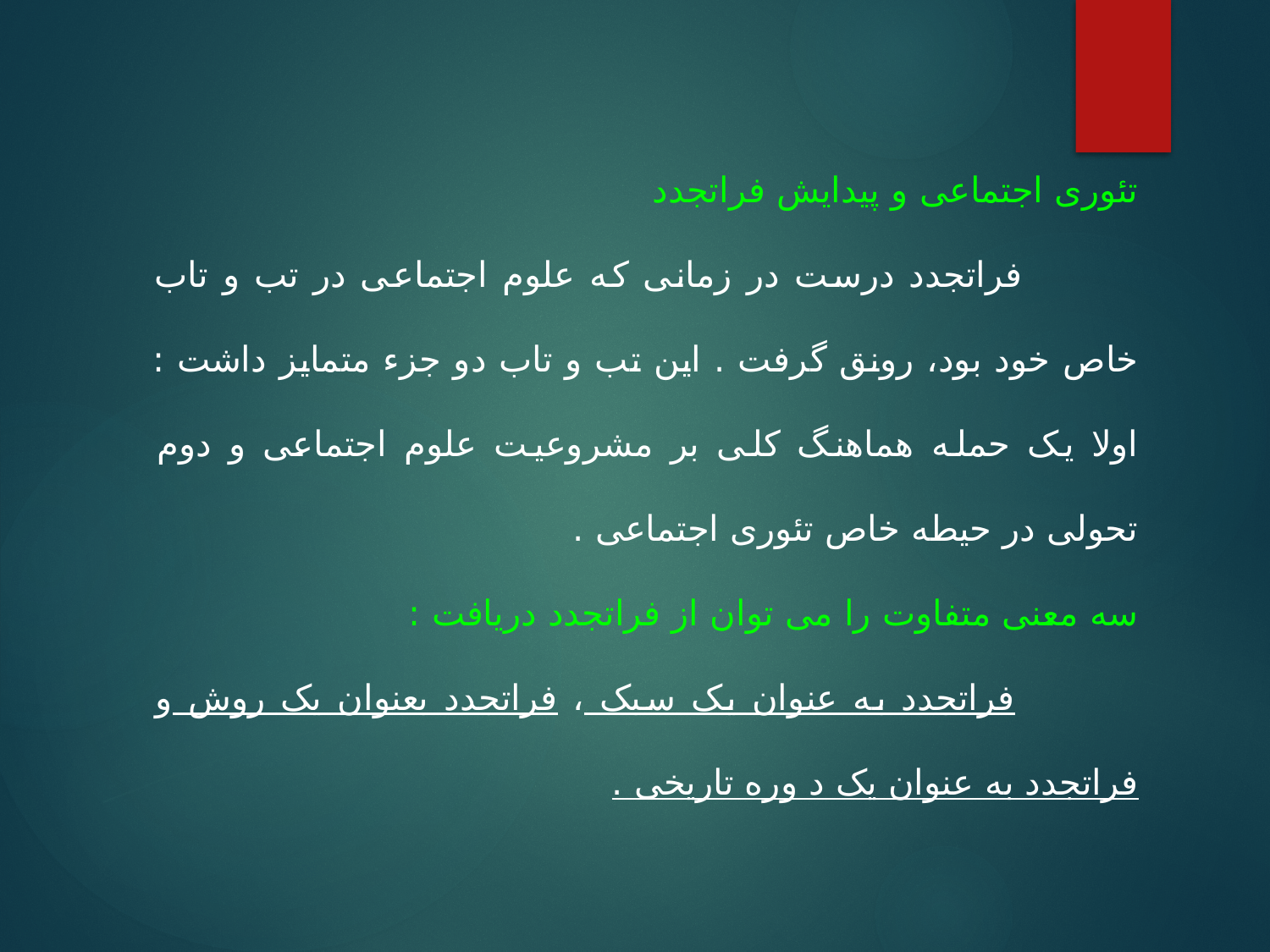

تئوری اجتماعی و پیدایش فراتجدد
        فراتجدد درست در زمانی که علوم اجتماعی در تب و تاب خاص خود بود، رونق گرفت . این تب و تاب دو جزء متمایز داشت : اولا یک حمله هماهنگ کلی بر مشروعیت علوم اجتماعی و دوم تحولی در حیطه خاص تئوری اجتماعی .
سه معنی متفاوت را می توان از فراتجدد دریافت :
        فراتجدد به عنوان یک سبک ، فراتجدد بعنوان یک روش و فراتجدد به عنوان یک د وره تاریخی .